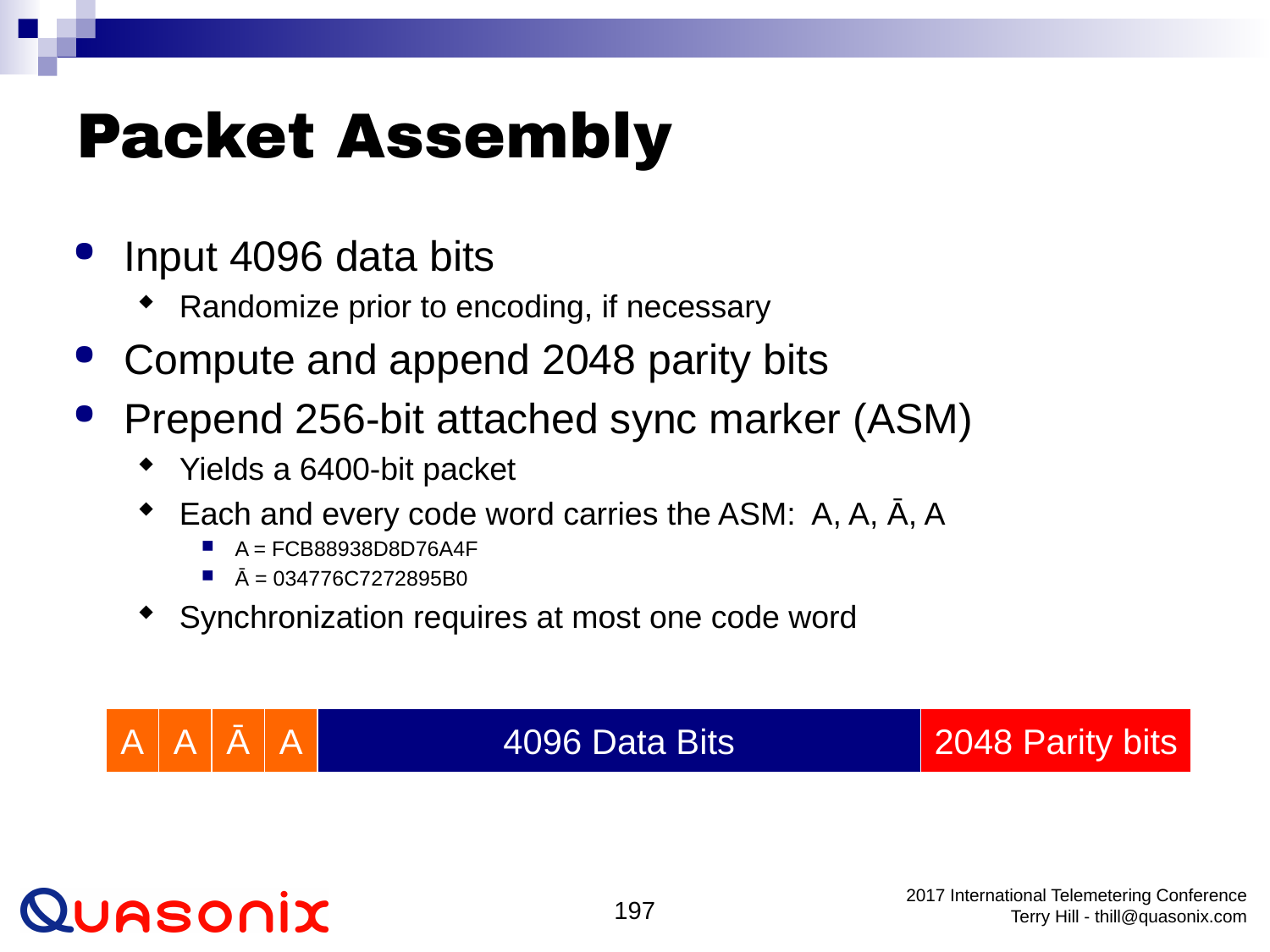

# Packet Assembly
Input 4096 data bits
Randomize prior to encoding, if necessary
Compute and append 2048 parity bits
Prepend 256-bit attached sync marker (ASM)
Yields a 6400-bit packet
Each and every code word carries the ASM:  A, A, Ā, A
A = FCB88938D8D76A4F
Ā = 034776C7272895B0
Synchronization requires at most one code word
A
A
Ā
A
4096 Data Bits
2048 Parity bits